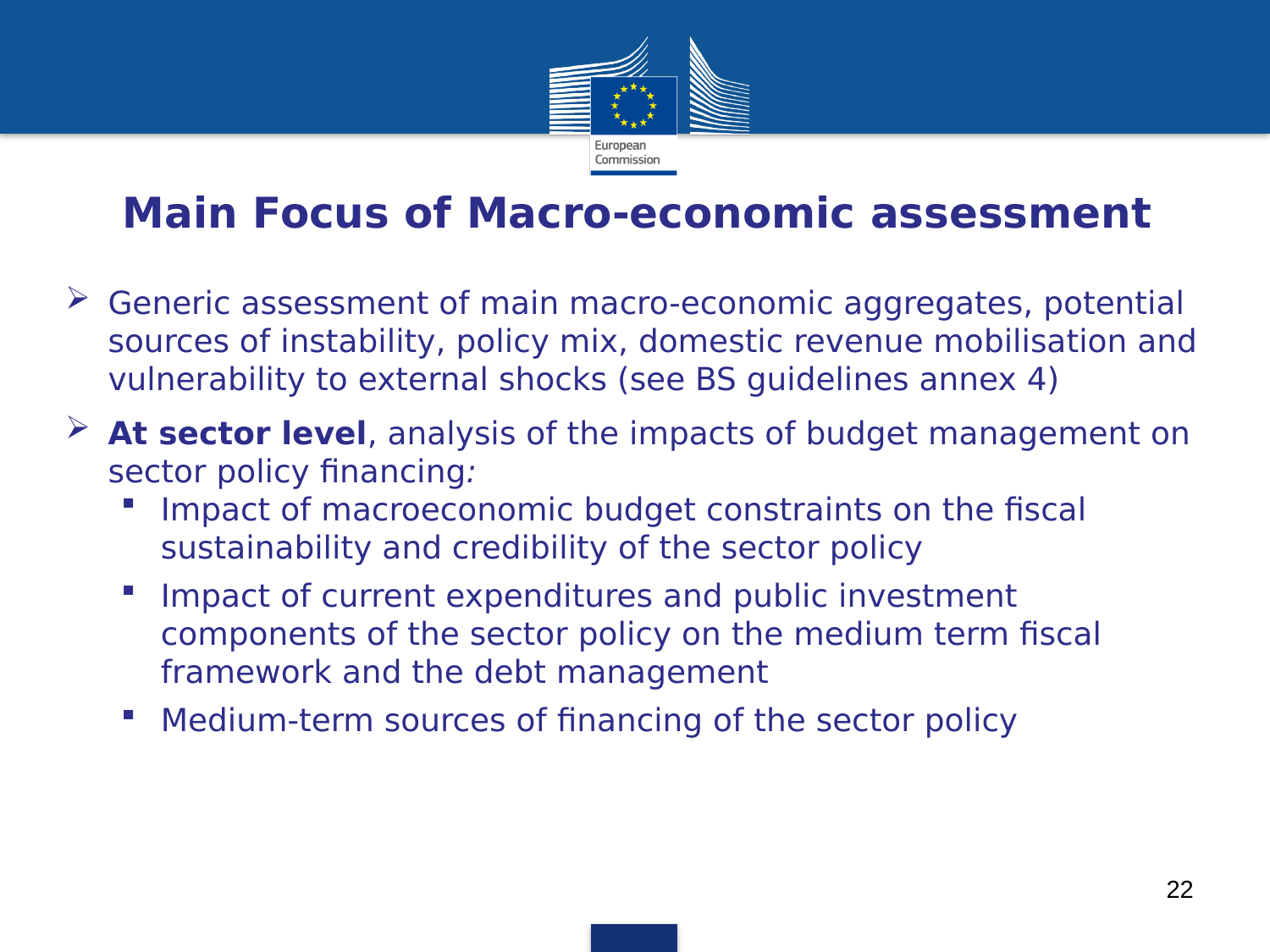

# Main Focus of Macro-economic assessment
Generic assessment of main macro-economic aggregates, potential sources of instability, policy mix, domestic revenue mobilisation and vulnerability to external shocks (see BS guidelines annex 4)
At sector level, analysis of the impacts of budget management on sector policy financing:
Impact of macroeconomic budget constraints on the fiscal sustainability and credibility of the sector policy
Impact of current expenditures and public investment components of the sector policy on the medium term fiscal framework and the debt management
Medium-term sources of financing of the sector policy

22